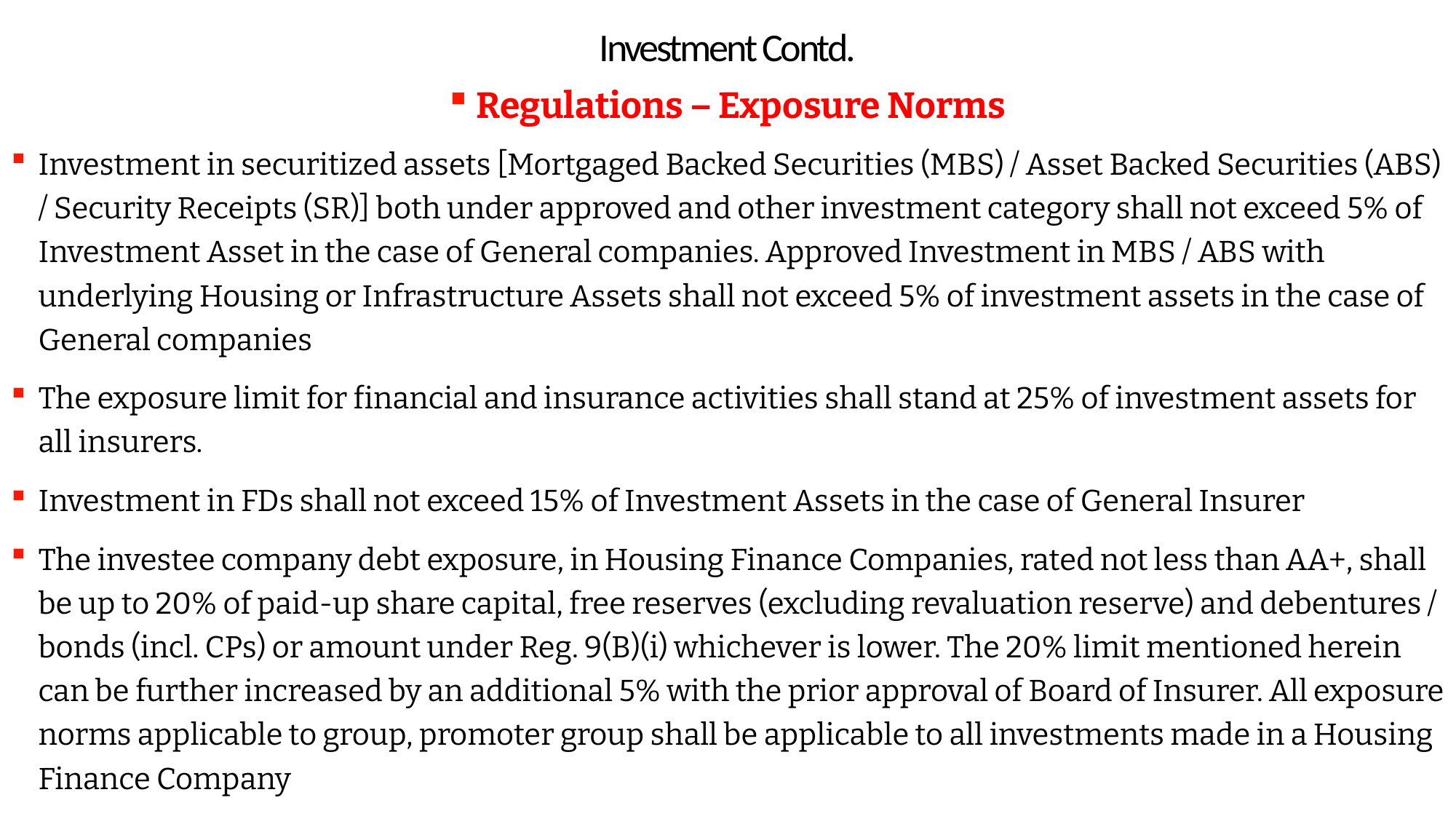

Investment Contd.
Regulations – Exposure Norms

Investment in securitized assets [Mortgaged Backed Securities (MBS) / Asset Backed Securities (ABS) / Security Receipts (SR)] both under approved and other investment category shall not exceed 5% of Investment Asset in the case of General companies. Approved Investment in MBS / ABS with underlying Housing or Infrastructure Assets shall not exceed 5% of investment assets in the case of General companies
The exposure limit for financial and insurance activities shall stand at 25% of investment assets for all insurers.
Investment in FDs shall not exceed 15% of Investment Assets in the case of General Insurer
The investee company debt exposure, in Housing Finance Companies, rated not less than AA+, shall be up to 20% of paid-up share capital, free reserves (excluding revaluation reserve) and debentures / bonds (incl. CPs) or amount under Reg. 9(B)(i) whichever is lower. The 20% limit mentioned herein can be further increased by an additional 5% with the prior approval of Board of Insurer. All exposure norms applicable to group, promoter group shall be applicable to all investments made in a Housing Finance Company